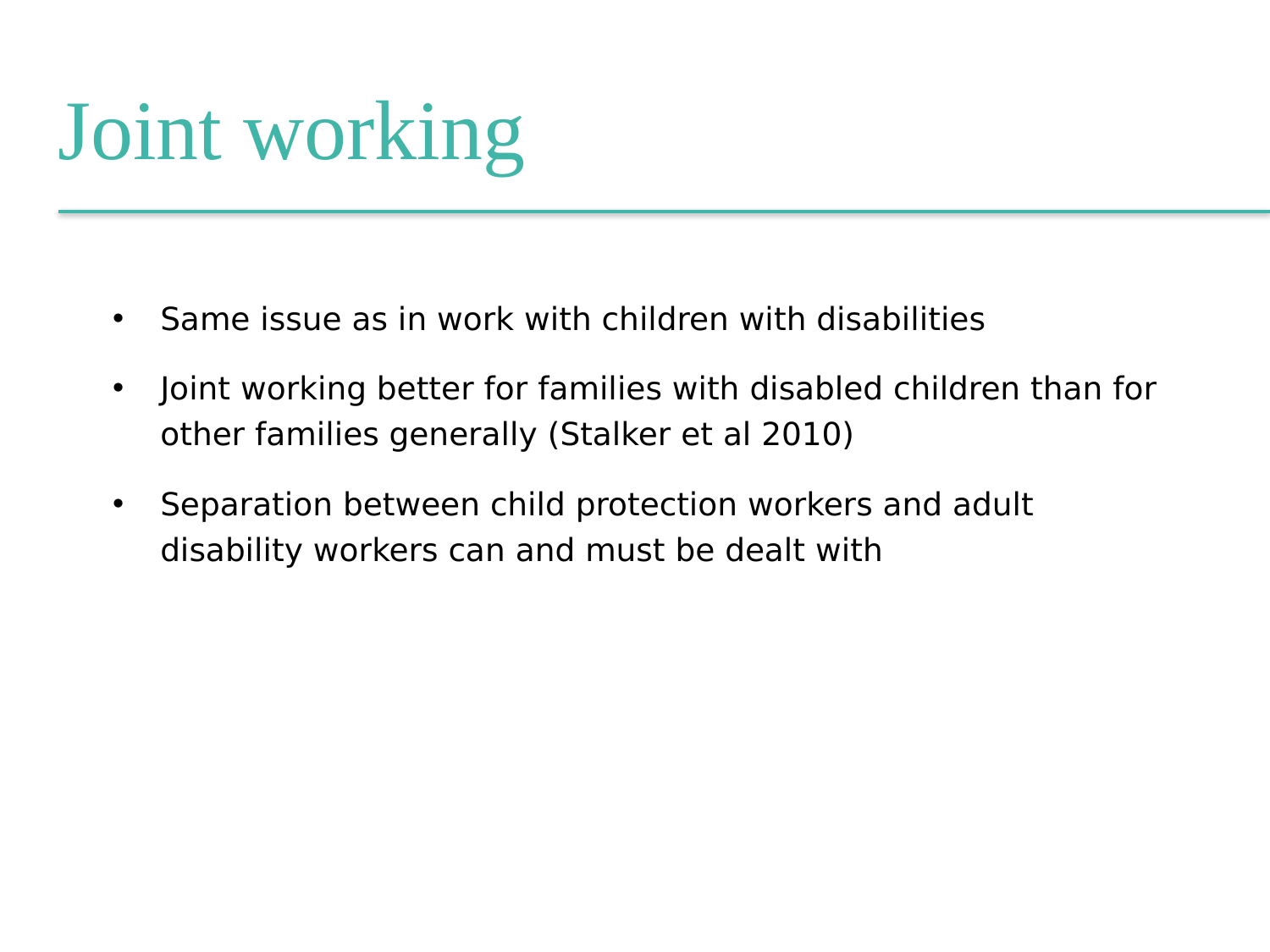

Joint working
Same issue as in work with children with disabilities
Joint working better for families with disabled children than for other families generally (Stalker et al 2010)
Separation between child protection workers and adult disability workers can and must be dealt with